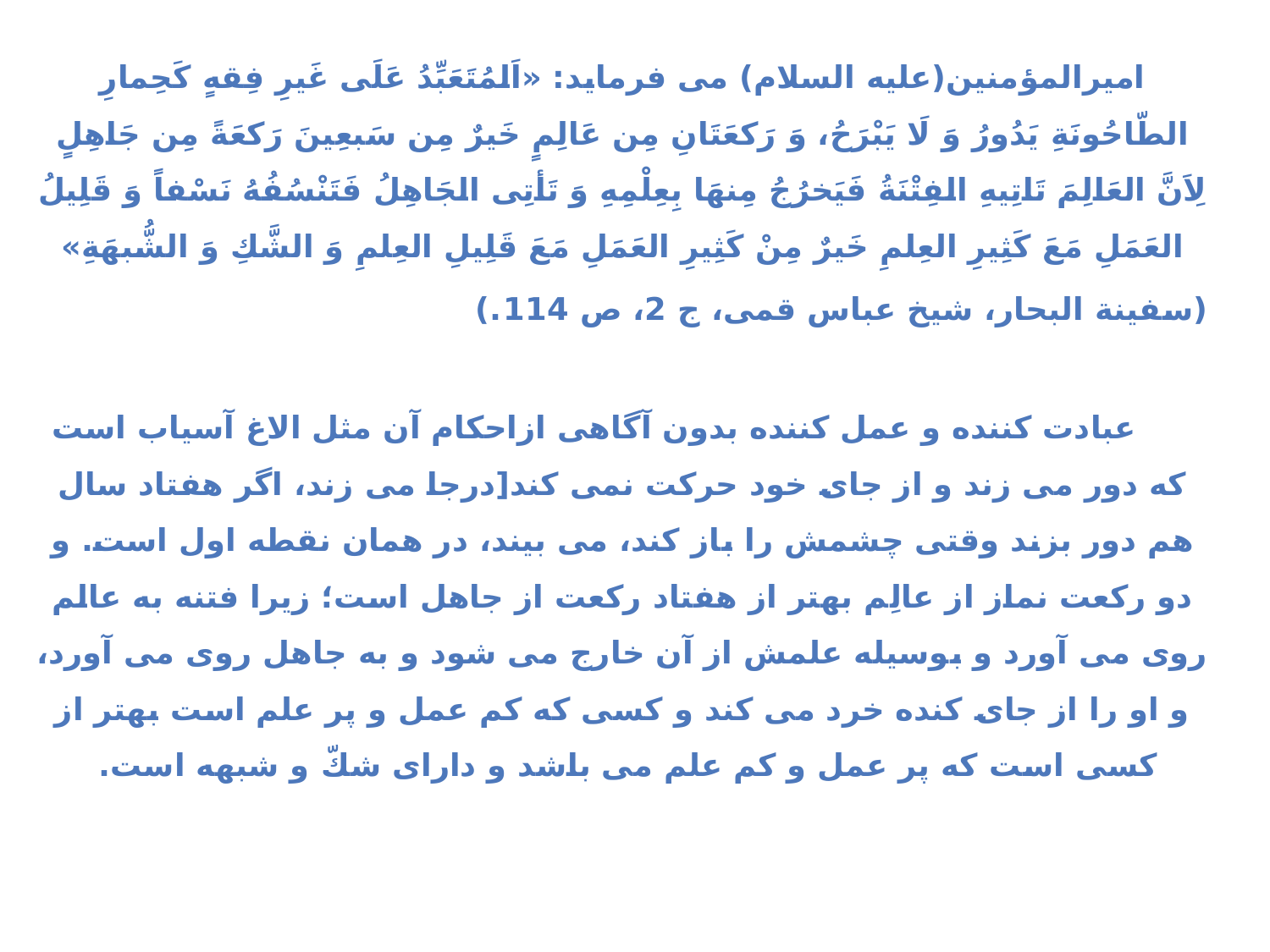

اميرالمؤمنين(عليه السلام) مى فرمايد: «اَلمُتَعَبِّدُ عَلَى غَيرِ فِقهٍ كَحِمارِ الطّاحُونَةِ يَدُورُ وَ لَا يَبْرَحُ، وَ رَكعَتَانِ مِن عَالِمٍ خَيرٌ مِن سَبعِينَ رَكعَةً مِن جَاهِلٍ لِاَنَّ العَالِمَ تَاتِيهِ الفِتْنَةُ فَيَخرُجُ مِنهَا بِعِلْمِهِ وَ تَأتِى الجَاهِلُ فَتَنْسُفُهُ نَسْفاً وَ قَلِيلُ العَمَلِ مَعَ كَثِيرِ العِلمِ خَيرٌ مِنْ كَثِيرِ العَمَلِ مَعَ قَلِيلِ العِلمِ وَ الشَّكِ وَ الشُّبهَةِ»
(سفینة البحار، شیخ عباس قمی، ج 2، ص 114.)
     عبادت كننده و عمل كننده بدون آگاهی ازاحکام آن مثل الاغ آسياب است كه دور مى زند و از جاى خود حركت نمى كند[درجا مى زند، اگر هفتاد سال هم دور بزند وقتى چشمش را باز كند، مى بيند، در همان نقطه اول است. و دو ركعت نماز از عالِم بهتر از هفتاد ركعت از جاهل است؛ زيرا فتنه به عالم روى مى آورد و بوسيله علمش از آن خارج مى شود و به جاهل روى مى آورد، و او را از جاى كنده خرد مى كند و كسى كه كم عمل و پر علم است بهتر از كسى است كه پر عمل و كم علم مى باشد و داراى شكّ و شبهه است.